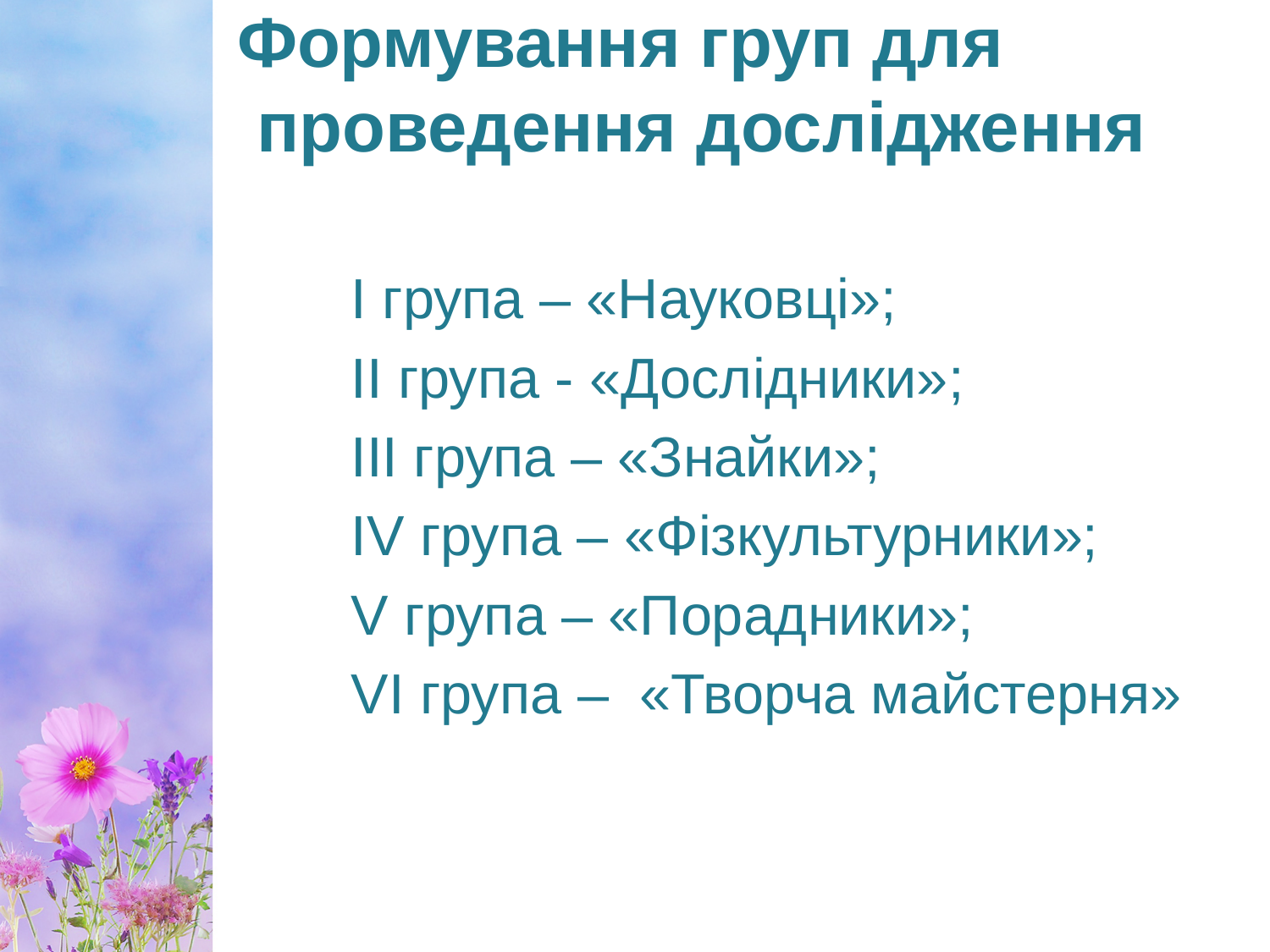

# Формування груп для проведення дослідження
І група – «Науковці»;
ІІ група - «Дослідники»;
ІІІ група – «Знайки»;
ІV група – «Фізкультурники»;
V група – «Порадники»;
VІ група –  «Творча майстерня»